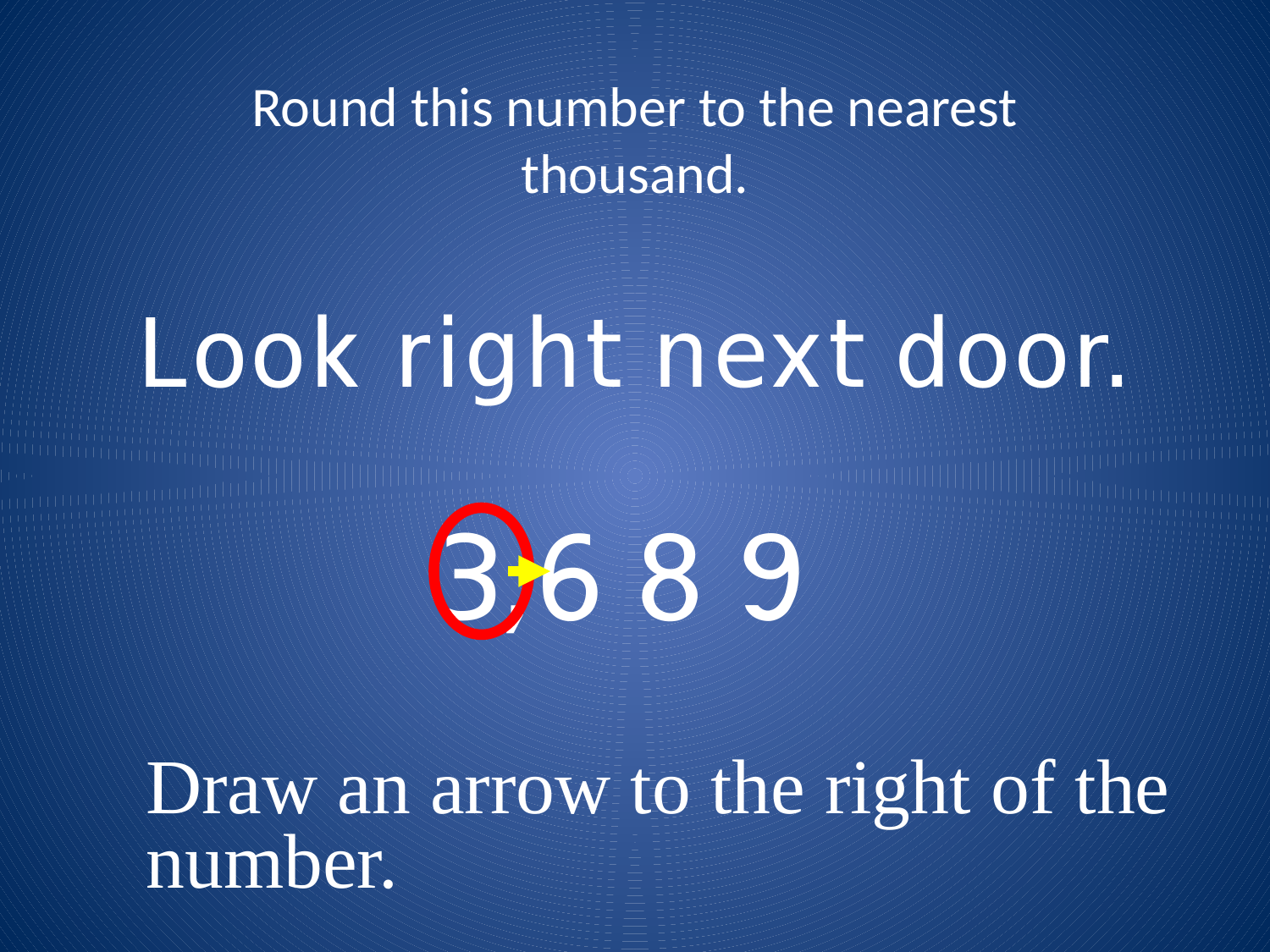

# Round this number to the nearest thousand.
Look right next door.

   3,6 8 9

Draw an arrow to the right of the
number.